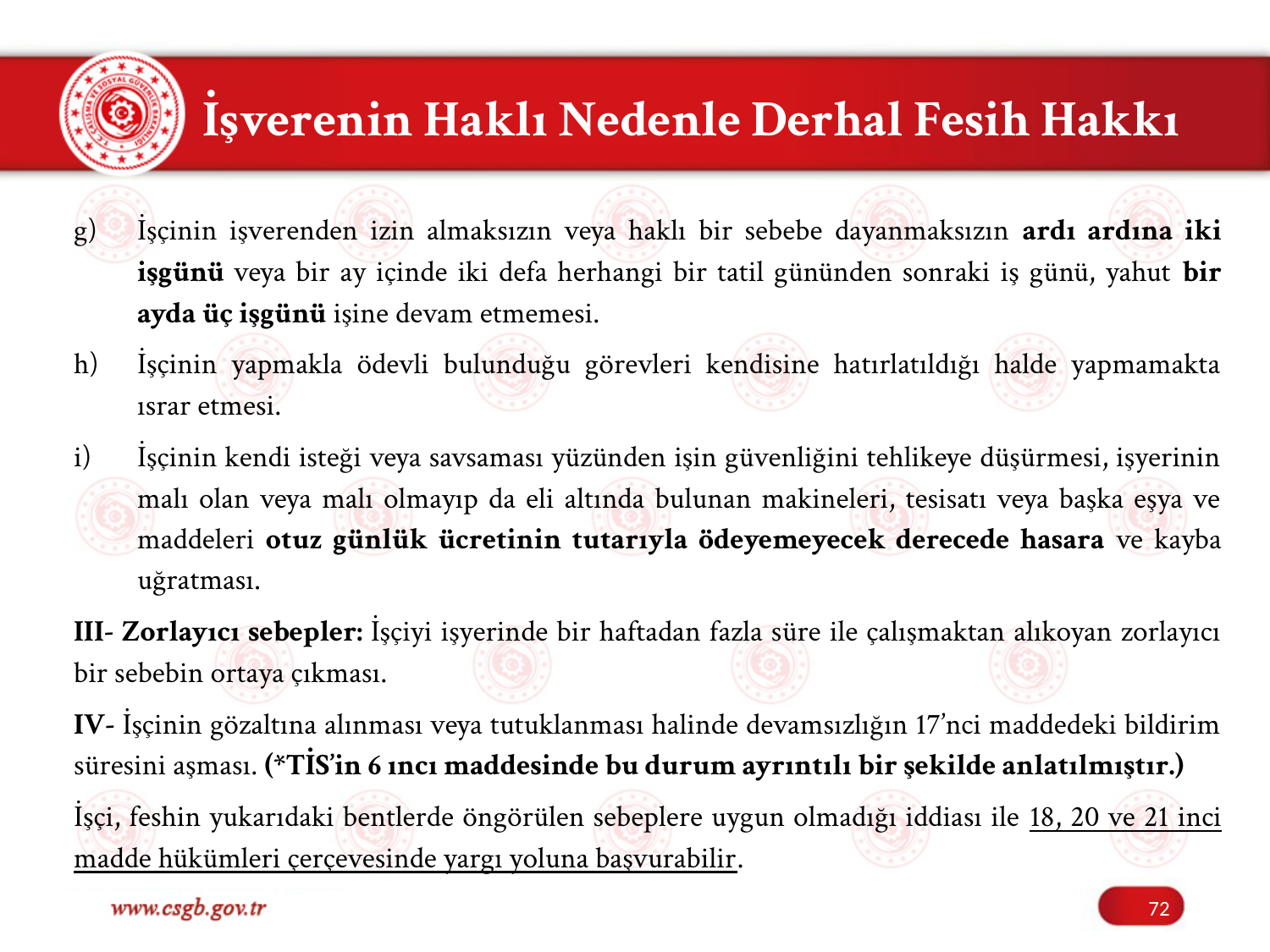

# İşverenin Haklı Nedenle Derhal Fesih Hakkı
İşçinin işverenden izin almaksızın veya haklı bir sebebe dayanmaksızın ardı ardına iki işgünü veya bir ay içinde iki defa herhangi bir tatil gününden sonraki iş günü, yahut bir ayda üç işgünü işine devam etmemesi.
İşçinin yapmakla ödevli bulunduğu görevleri kendisine hatırlatıldığı halde yapmamakta ısrar etmesi.
İşçinin kendi isteği veya savsaması yüzünden işin güvenliğini tehlikeye düşürmesi, işyerinin malı olan veya malı olmayıp da eli altında bulunan makineleri, tesisatı veya başka eşya ve maddeleri otuz günlük ücretinin tutarıyla ödeyemeyecek derecede hasara ve kayba uğratması.
III- Zorlayıcı sebepler: İşçiyi işyerinde bir haftadan fazla süre ile çalışmaktan alıkoyan zorlayıcı bir sebebin ortaya çıkması.
IV- İşçinin gözaltına alınması veya tutuklanması halinde devamsızlığın 17’nci maddedeki bildirim süresini aşması. (*TİS’in 6 ıncı maddesinde bu durum ayrıntılı bir şekilde anlatılmıştır.)
İşçi, feshin yukarıdaki bentlerde öngörülen sebeplere uygun olmadığı iddiası ile 18, 20 ve 21 inci madde hükümleri çerçevesinde yargı yoluna başvurabilir.

72